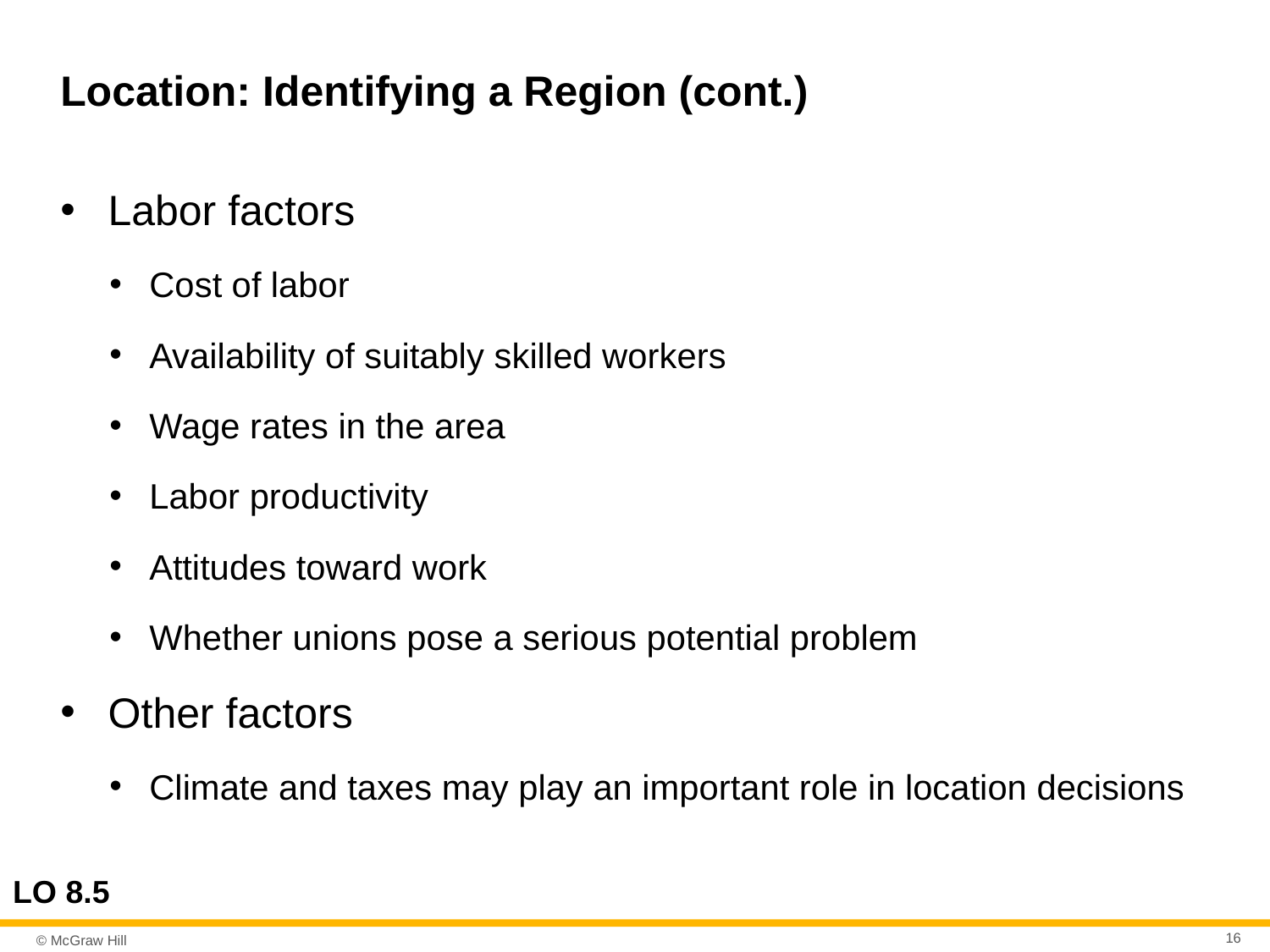

# Location: Identifying a Region (cont.)
Labor factors
Cost of labor
Availability of suitably skilled workers
Wage rates in the area
Labor productivity
Attitudes toward work
Whether unions pose a serious potential problem
Other factors
Climate and taxes may play an important role in location decisions
LO 8.5